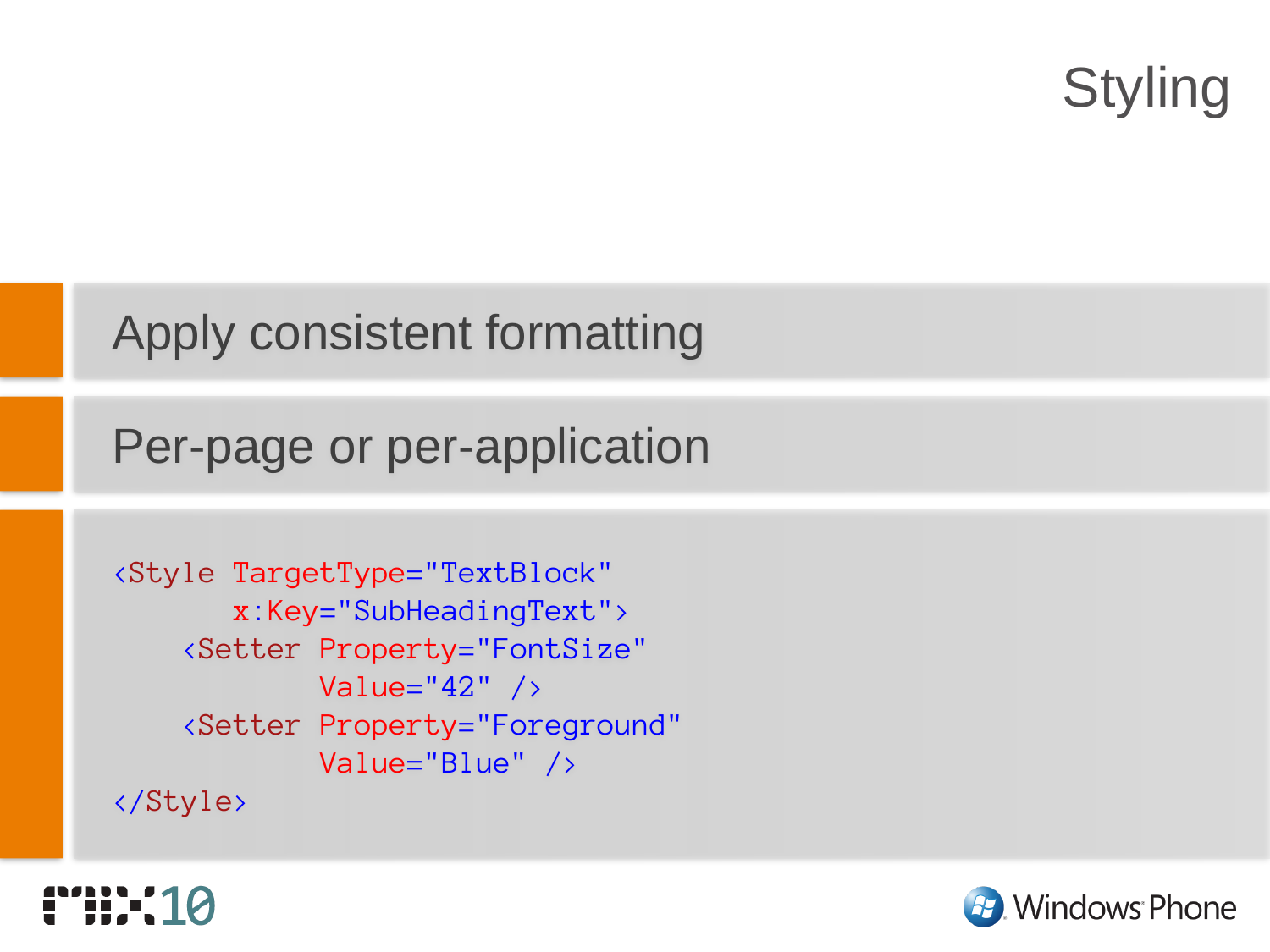

# Styling

Apply consistent formatting

Per-page or per-application

<Style TargetType="TextBlock"
       x:Key="SubHeadingText">
    <Setter Property="FontSize"
            Value="42" />
    <Setter Property="Foreground"
            Value="Blue" />
</Style>